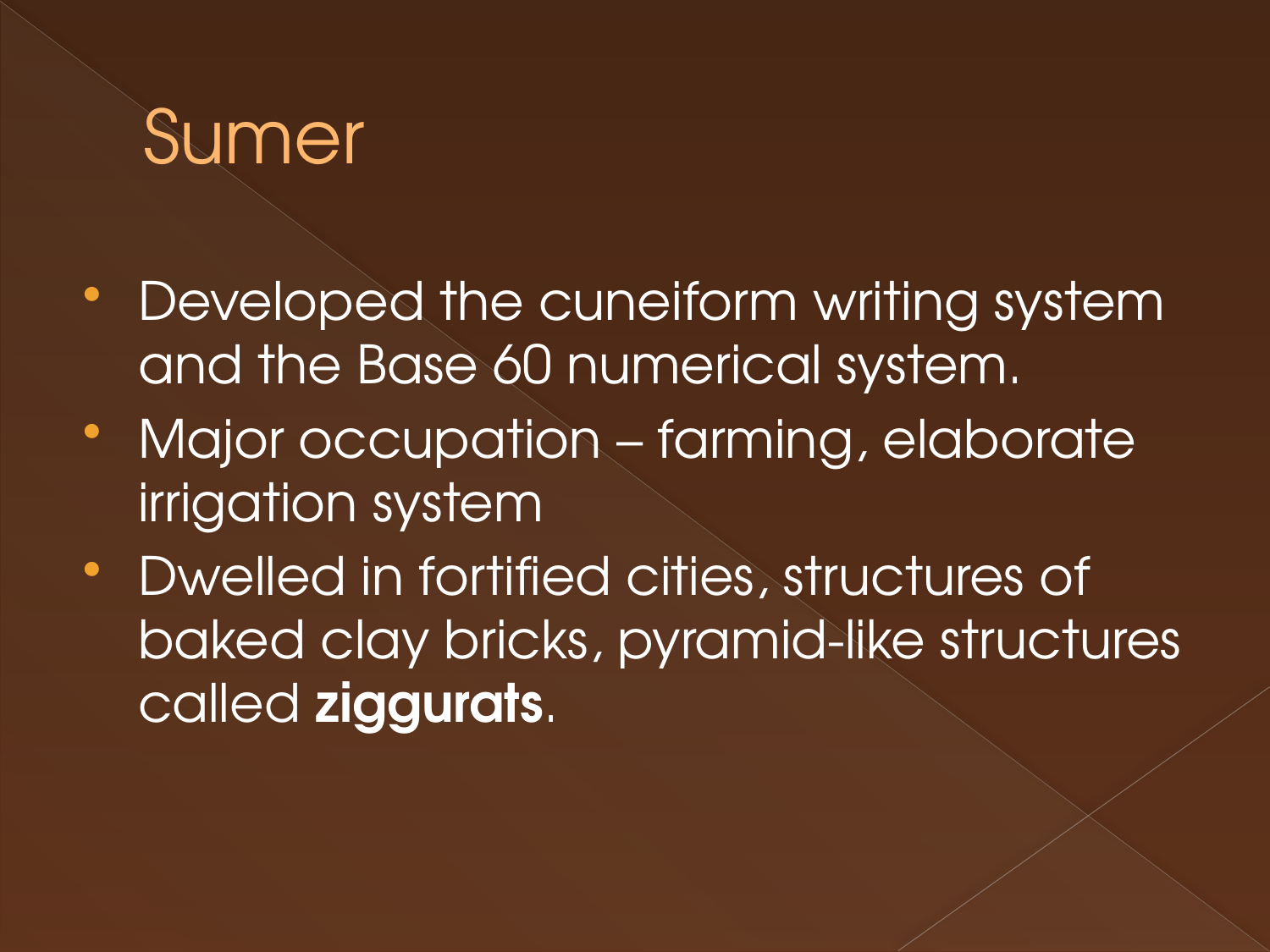

# Sumer
Developed the cuneiform writing system and the Base 60 numerical system.
Major occupation – farming, elaborate irrigation system
Dwelled in fortified cities, structures of baked clay bricks, pyramid-like structures called ziggurats.